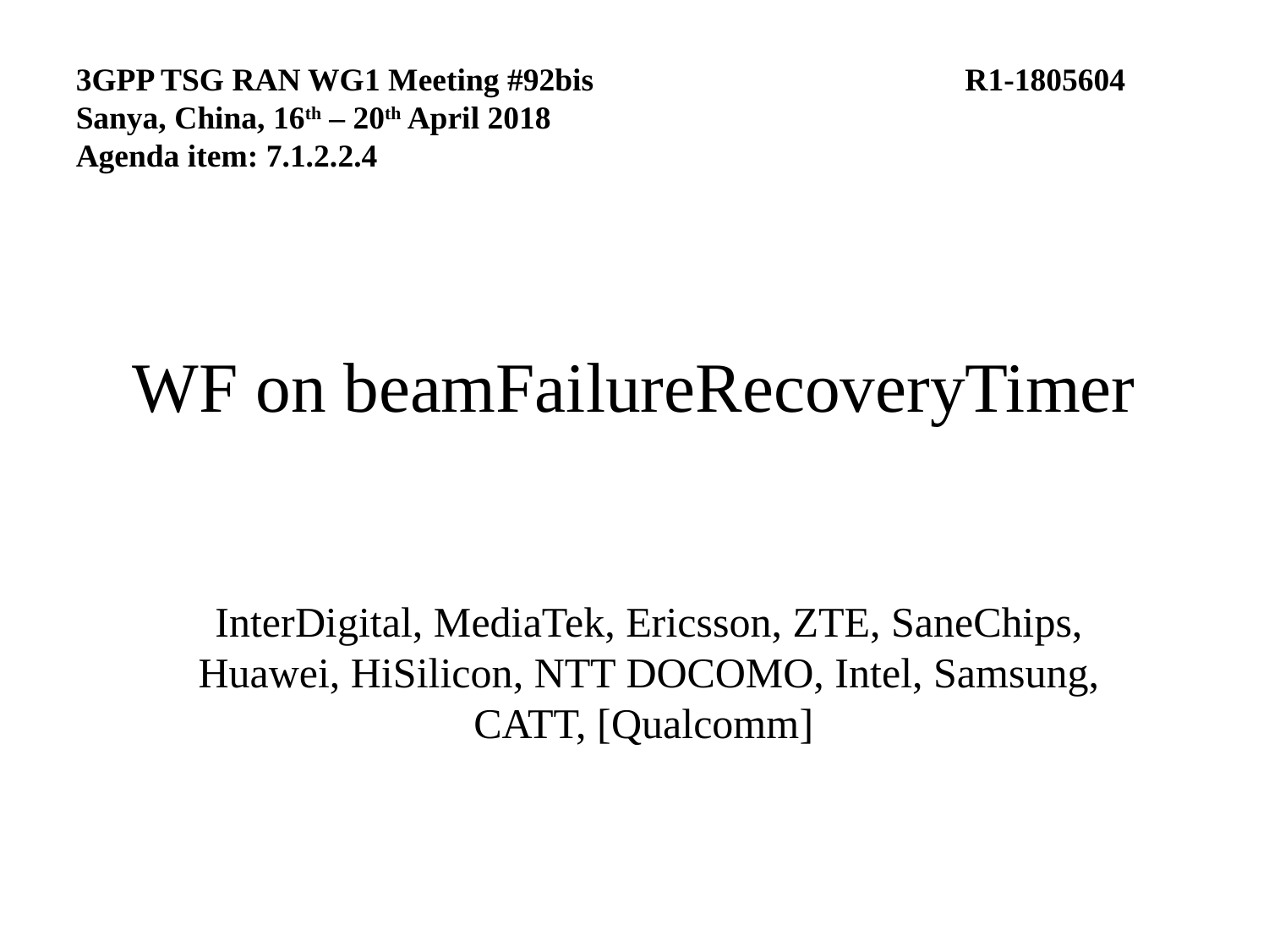

3GPP TSG RAN WG1 Meeting #92bis             	   	                R1-1805604
Sanya, China, 16th – 20th April 2018
Agenda item: 7.1.2.2.4
WF on beamFailureRecoveryTimer
InterDigital, MediaTek, Ericsson, ZTE, SaneChips, Huawei, HiSilicon, NTT DOCOMO, Intel, Samsung, CATT, [Qualcomm]